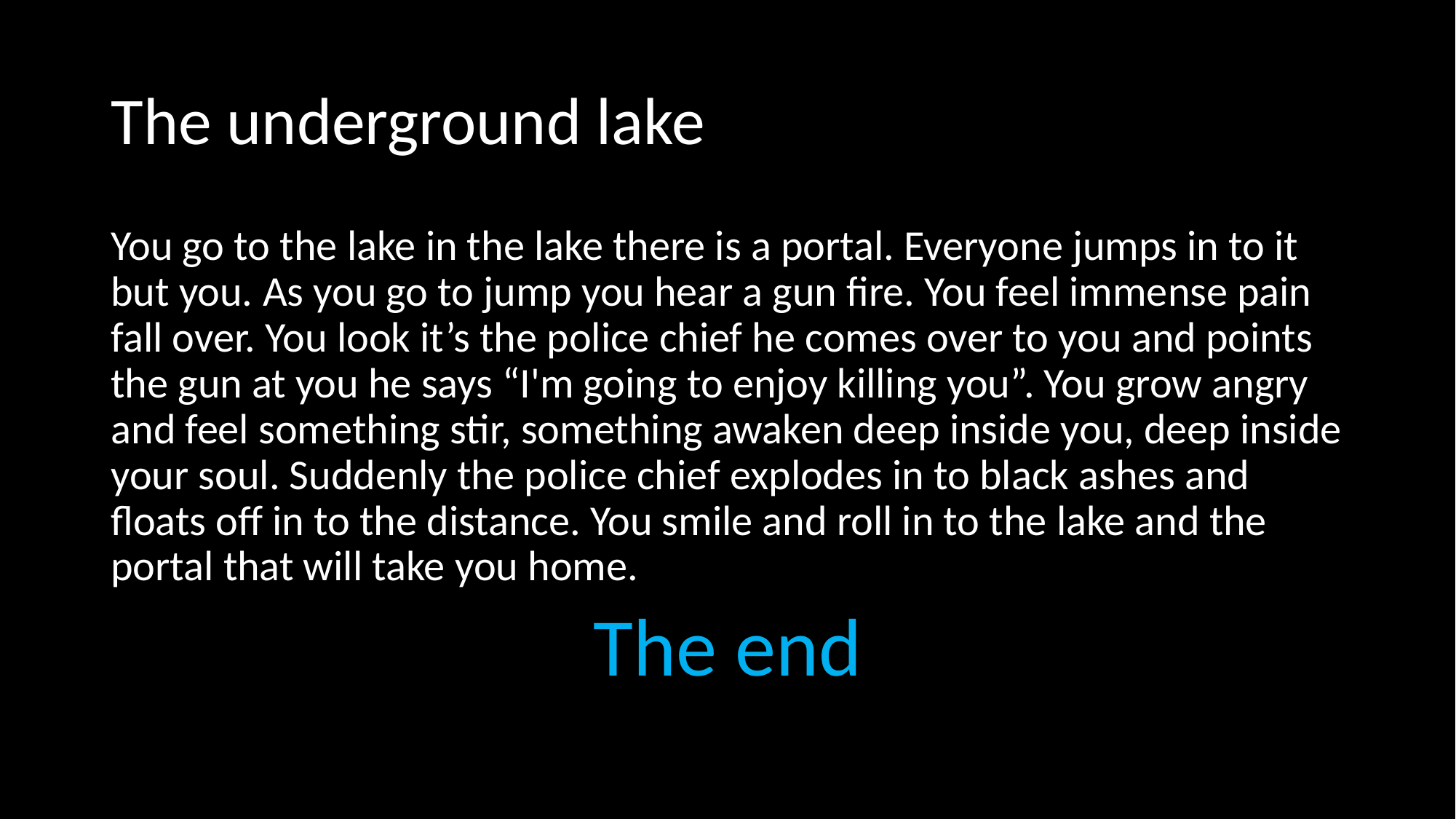

# The underground lake
You go to the lake in the lake there is a portal. Everyone jumps in to it but you. As you go to jump you hear a gun fire. You feel immense pain fall over. You look it’s the police chief he comes over to you and points the gun at you he says “I'm going to enjoy killing you”. You grow angry and feel something stir, something awaken deep inside you, deep inside your soul. Suddenly the police chief explodes in to black ashes and floats off in to the distance. You smile and roll in to the lake and the portal that will take you home.
The end